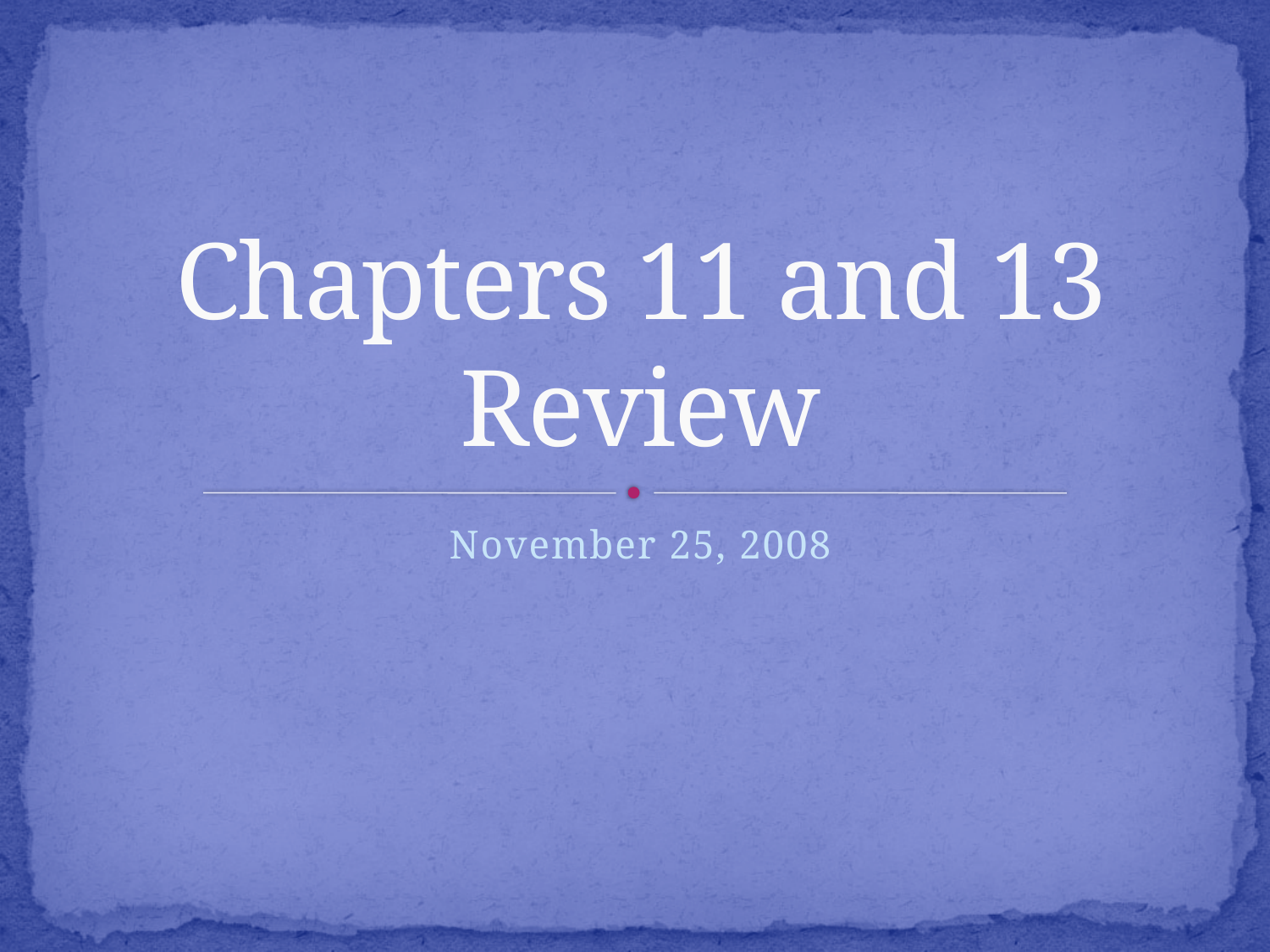

# Chapters 11 and 13 Review
November 25, 2008